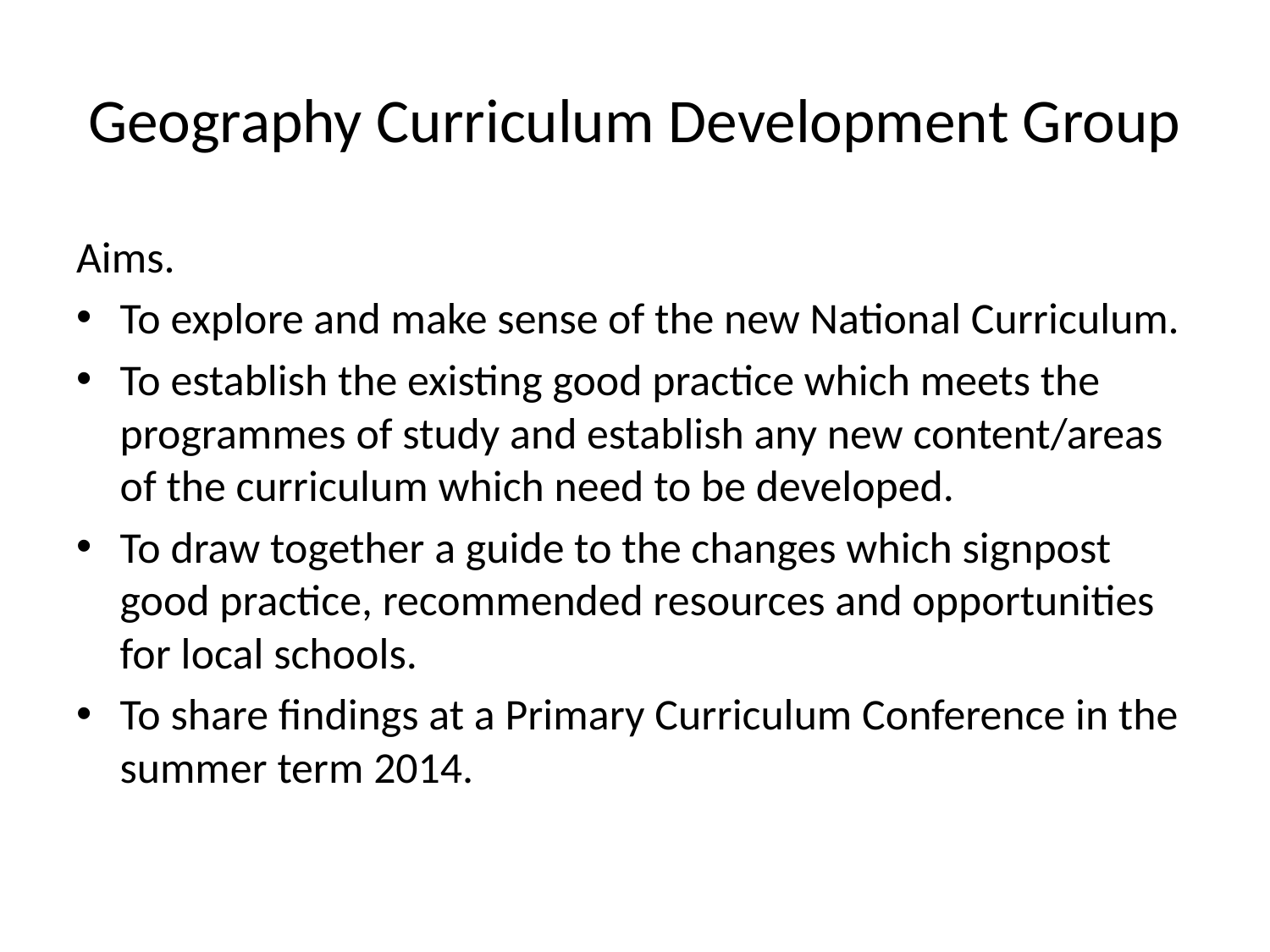

# Geography Curriculum Development Group
Aims.
To explore and make sense of the new National Curriculum.
To establish the existing good practice which meets the programmes of study and establish any new content/areas of the curriculum which need to be developed.
To draw together a guide to the changes which signpost good practice, recommended resources and opportunities for local schools.
To share findings at a Primary Curriculum Conference in the summer term 2014.